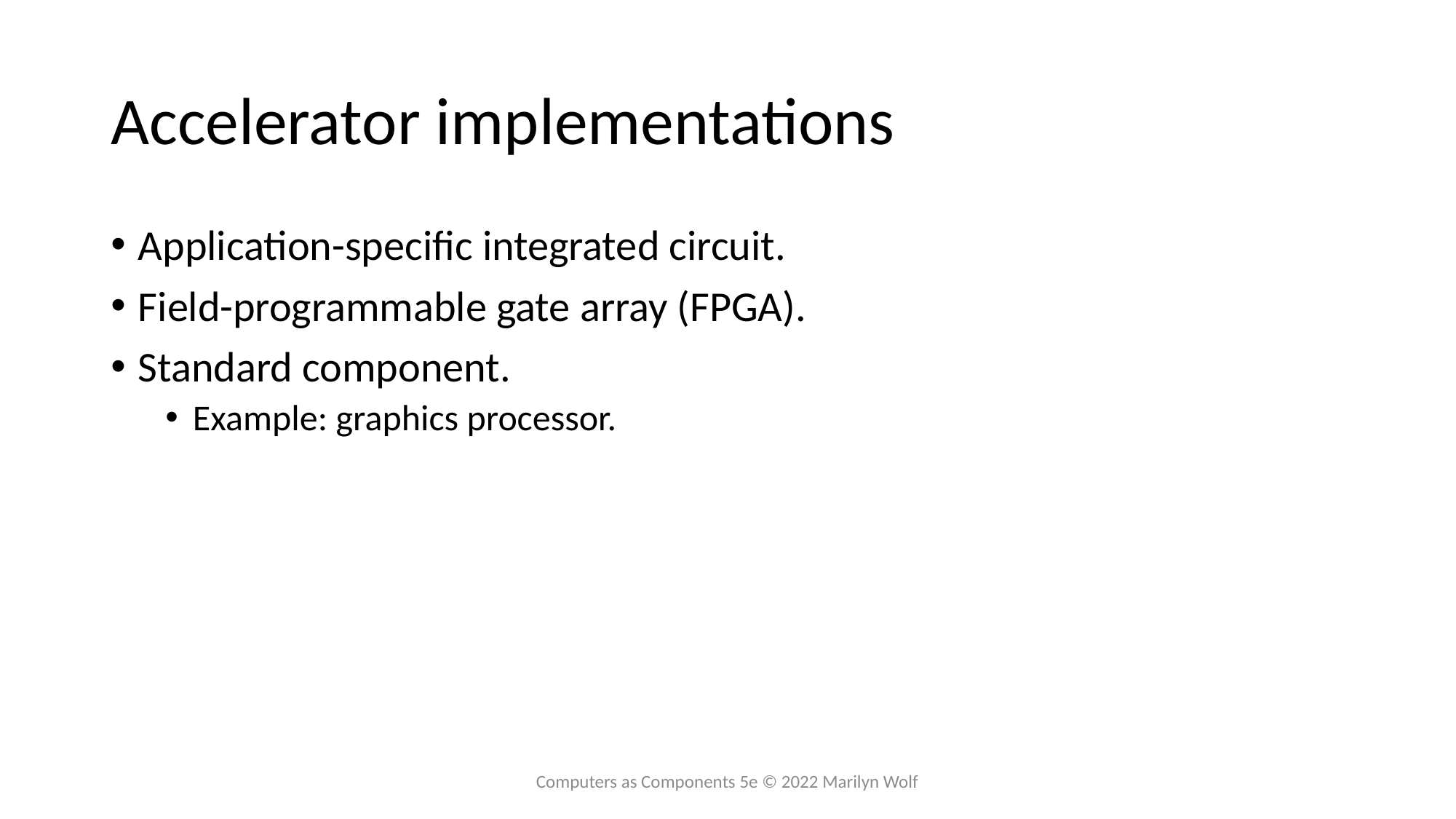

# Accelerator implementations
Application-specific integrated circuit.
Field-programmable gate array (FPGA).
Standard component.
Example: graphics processor.
Computers as Components 5e © 2022 Marilyn Wolf